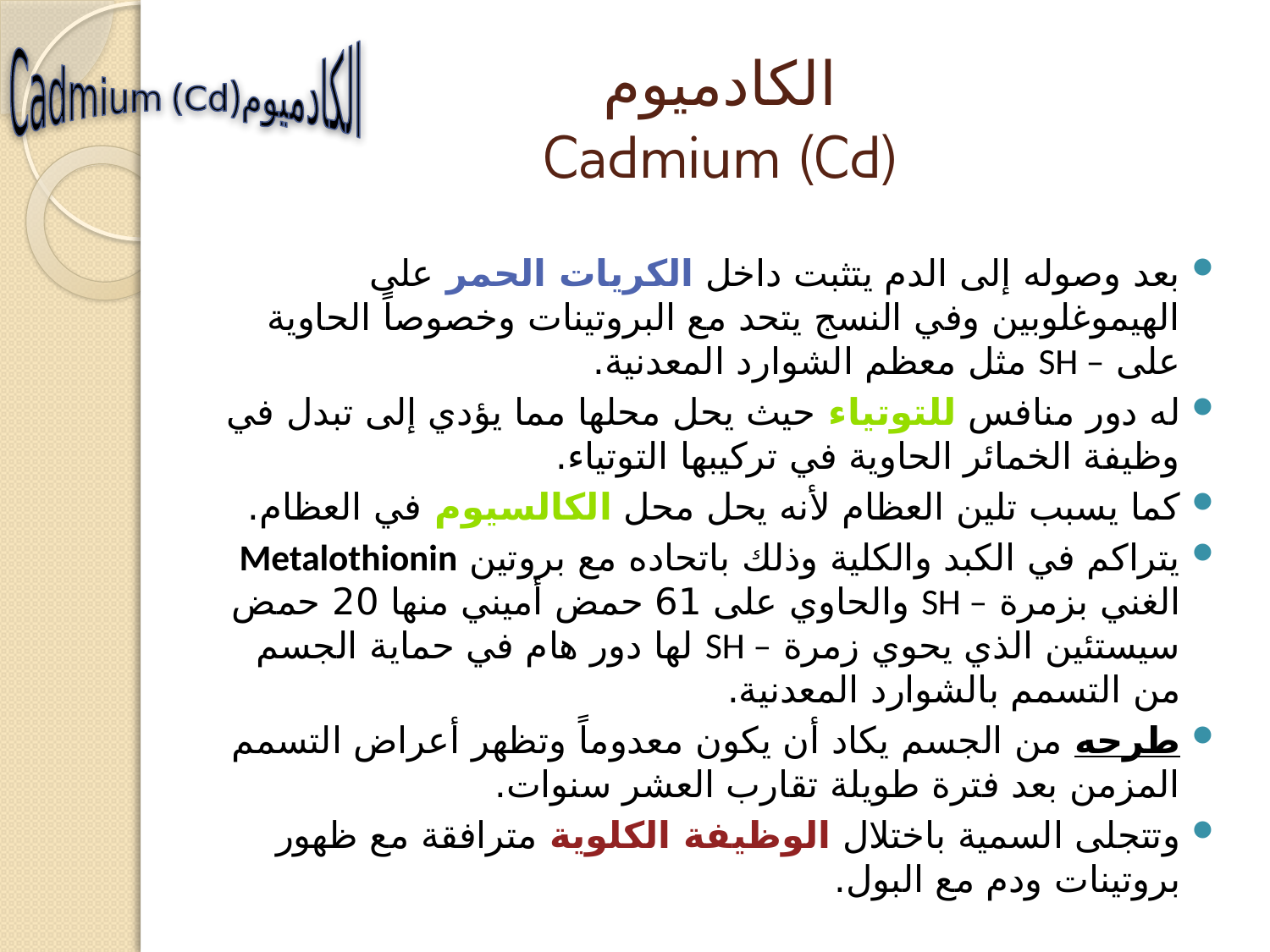

الكادميوم
Cadmium (Cd)
# الكادميوم Cadmium (Cd)
بعد وصوله إلى الدم يتثبت داخل الكريات الحمر على الهيموغلوبين وفي النسج يتحد مع البروتينات وخصوصاً الحاوية على – SH مثل معظم الشوارد المعدنية.
له دور منافس للتوتياء حيث يحل محلها مما يؤدي إلى تبدل في وظيفة الخمائر الحاوية في تركيبها التوتياء.
كما يسبب تلين العظام لأنه يحل محل الكالسيوم في العظام.
يتراكم في الكبد والكلية وذلك باتحاده مع بروتين Metalothionin الغني بزمرة – SH والحاوي على 61 حمض أميني منها 20 حمض سيستئين الذي يحوي زمرة – SH لها دور هام في حماية الجسم من التسمم بالشوارد المعدنية.
طرحه من الجسم يكاد أن يكون معدوماً وتظهر أعراض التسمم المزمن بعد فترة طويلة تقارب العشر سنوات.
وتتجلى السمية باختلال الوظيفة الكلوية مترافقة مع ظهور بروتينات ودم مع البول.